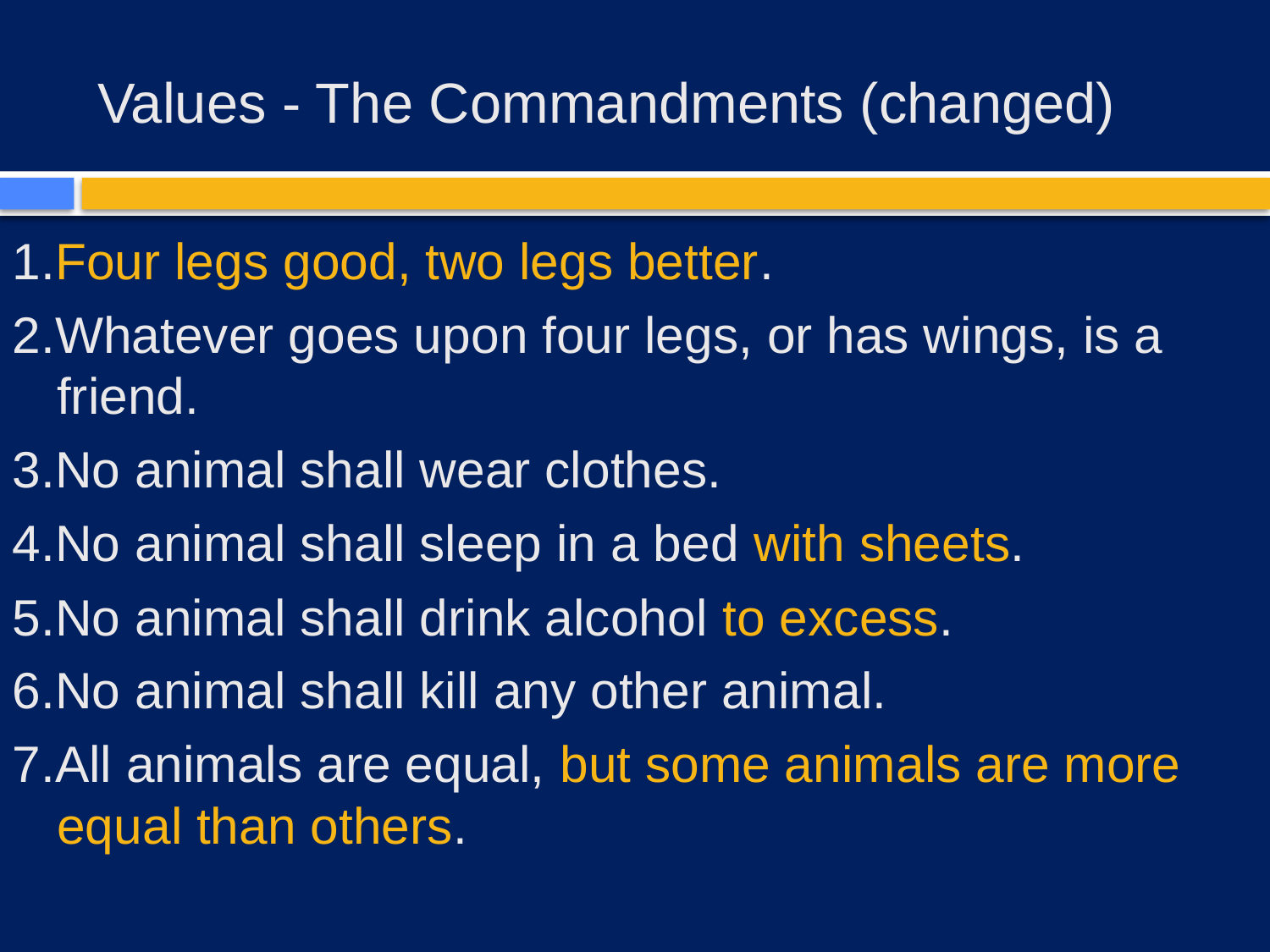

# Values - The Commandments (changed)
1.Four legs good, two legs better.
2.Whatever goes upon four legs, or has wings, is a friend.
3.No animal shall wear clothes.
4.No animal shall sleep in a bed with sheets.
5.No animal shall drink alcohol to excess.
6.No animal shall kill any other animal.
7.All animals are equal, but some animals are more equal than others.